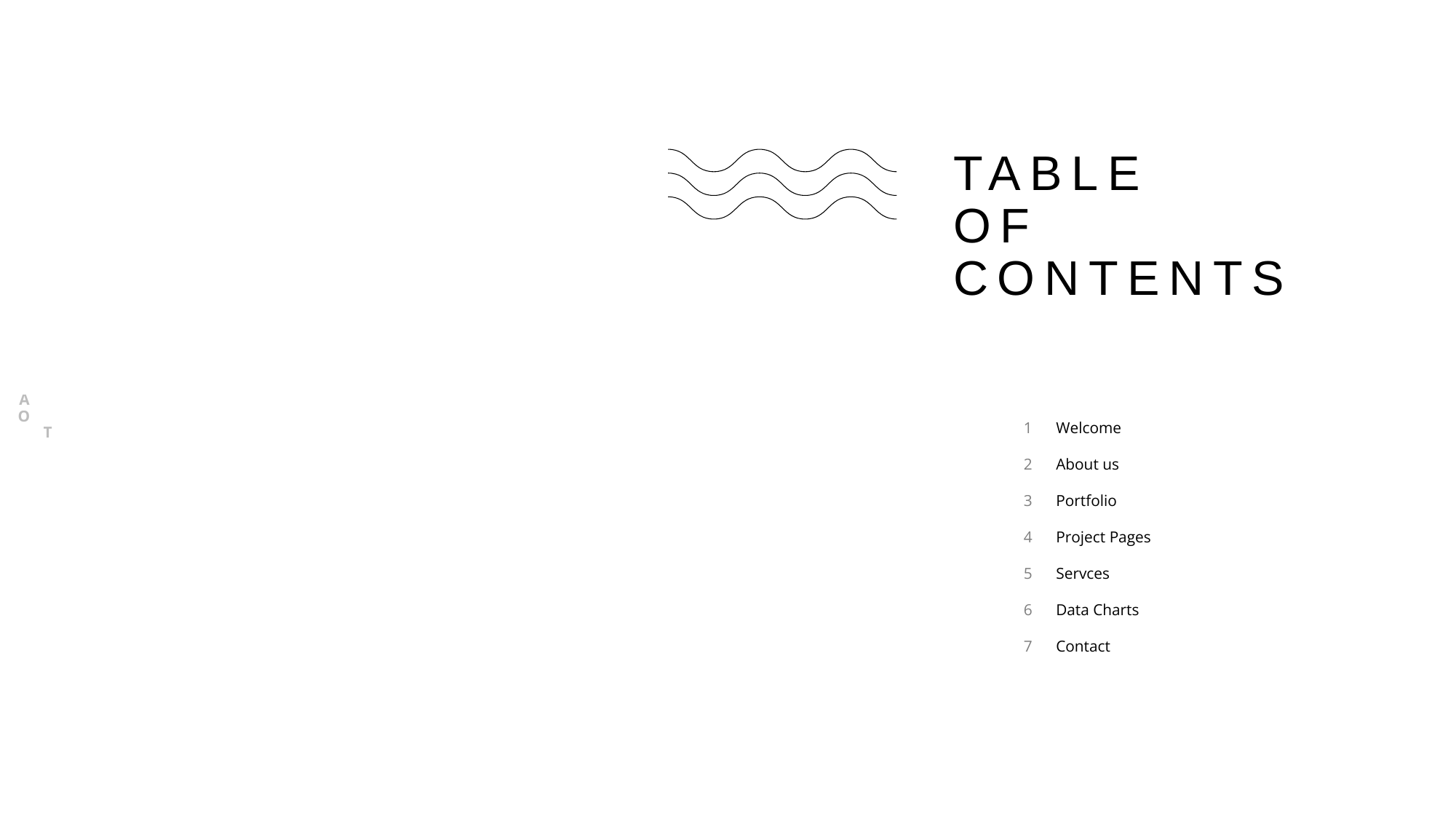

ABOUT
# TABLE OF CONTENTS

1
2
3
4
5
6
7
Welcome
About us
Portfolio
Project Pages
Servces
Data Charts
Contact